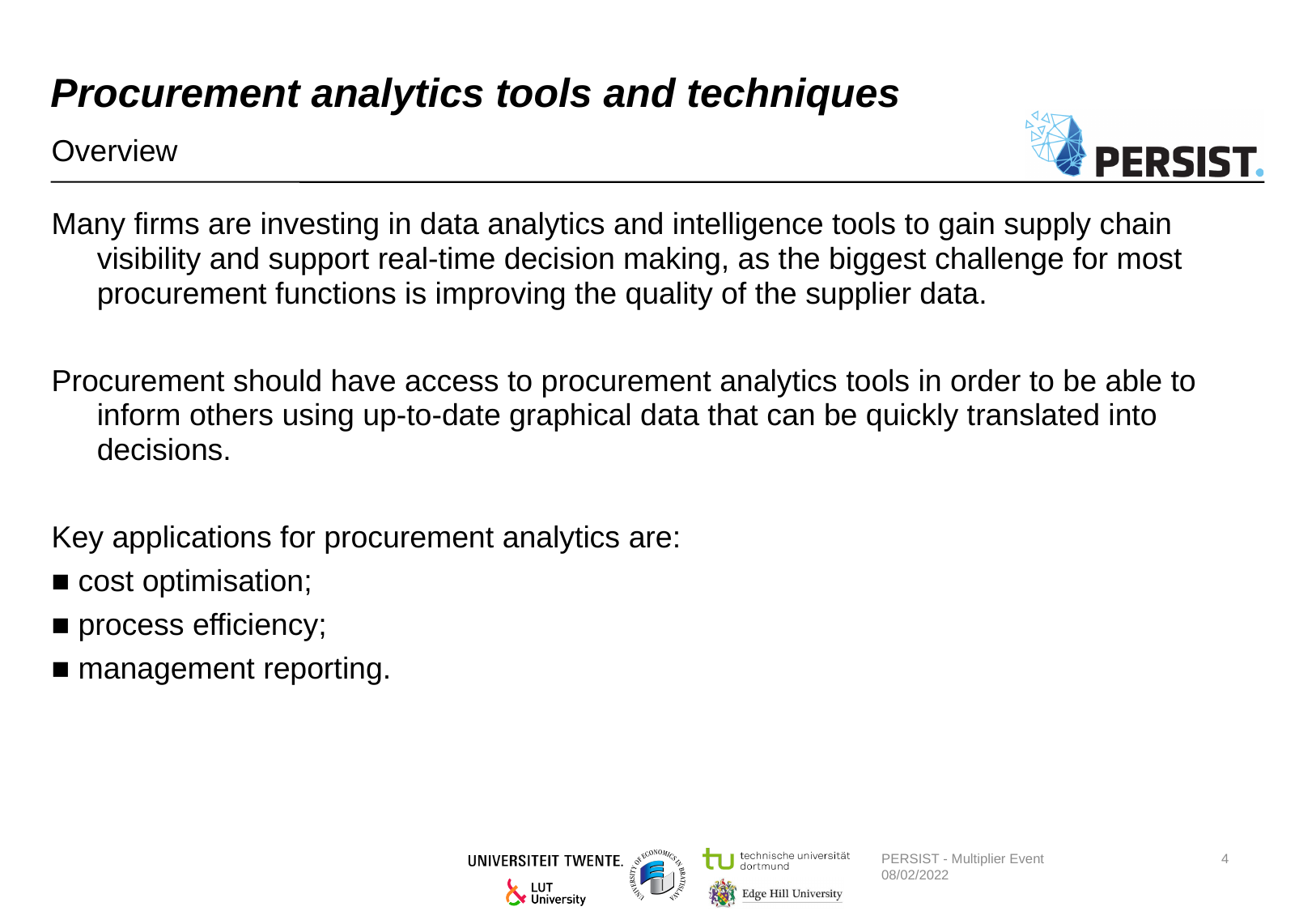

# Procurement analytics tools and techniques
Overview
Many firms are investing in data analytics and intelligence tools to gain supply chain visibility and support real-time decision making, as the biggest challenge for most procurement functions is improving the quality of the supplier data.

Procurement should have access to procurement analytics tools in order to be able to inform others using up-to-date graphical data that can be quickly translated into decisions.

Key applications for procurement analytics are:
■ cost optimisation;
■ process efficiency;
■ management reporting.